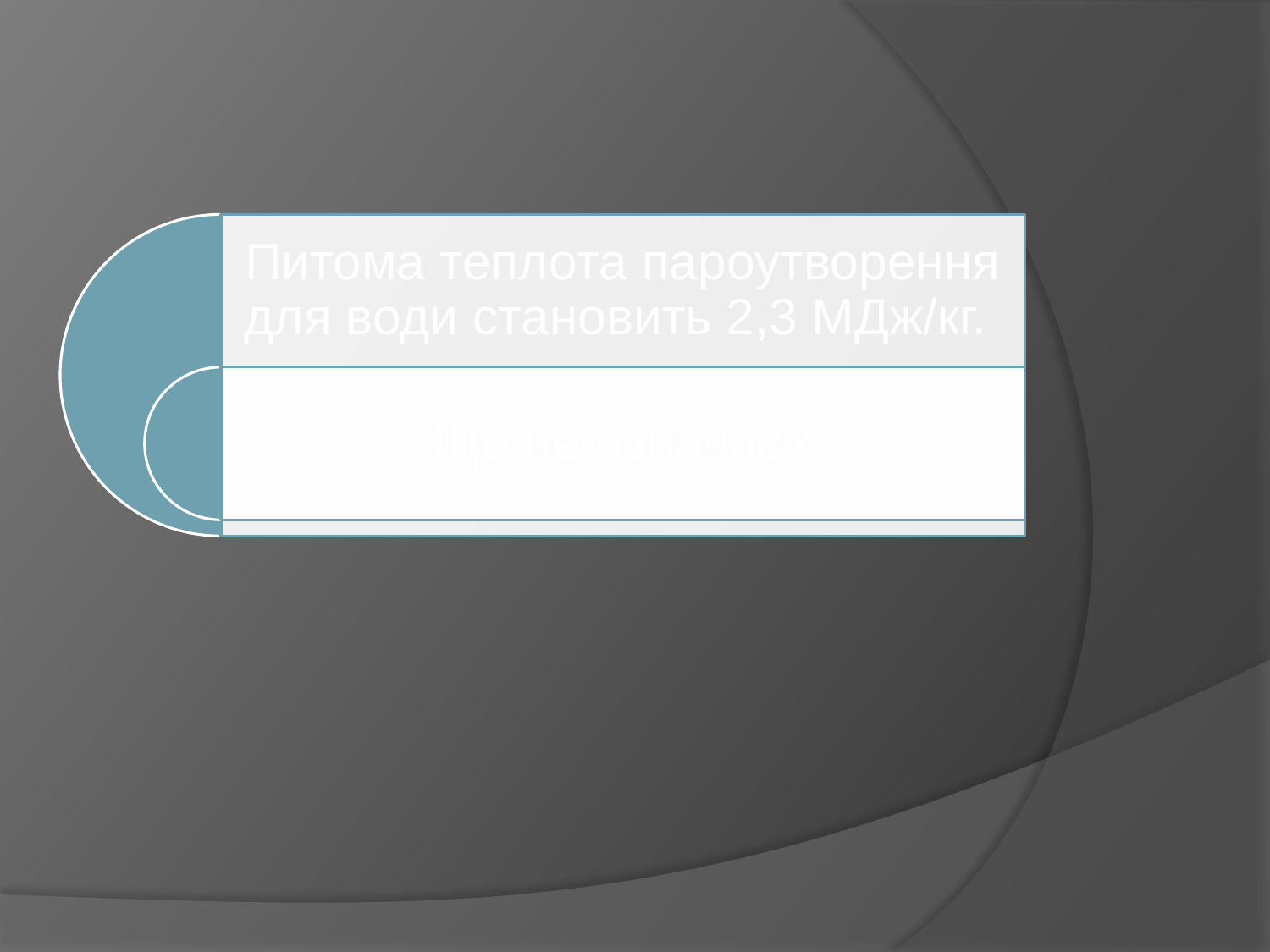

Питома теплота пароутворення для води становить 2,3 МДж/кг.
Що це означає?